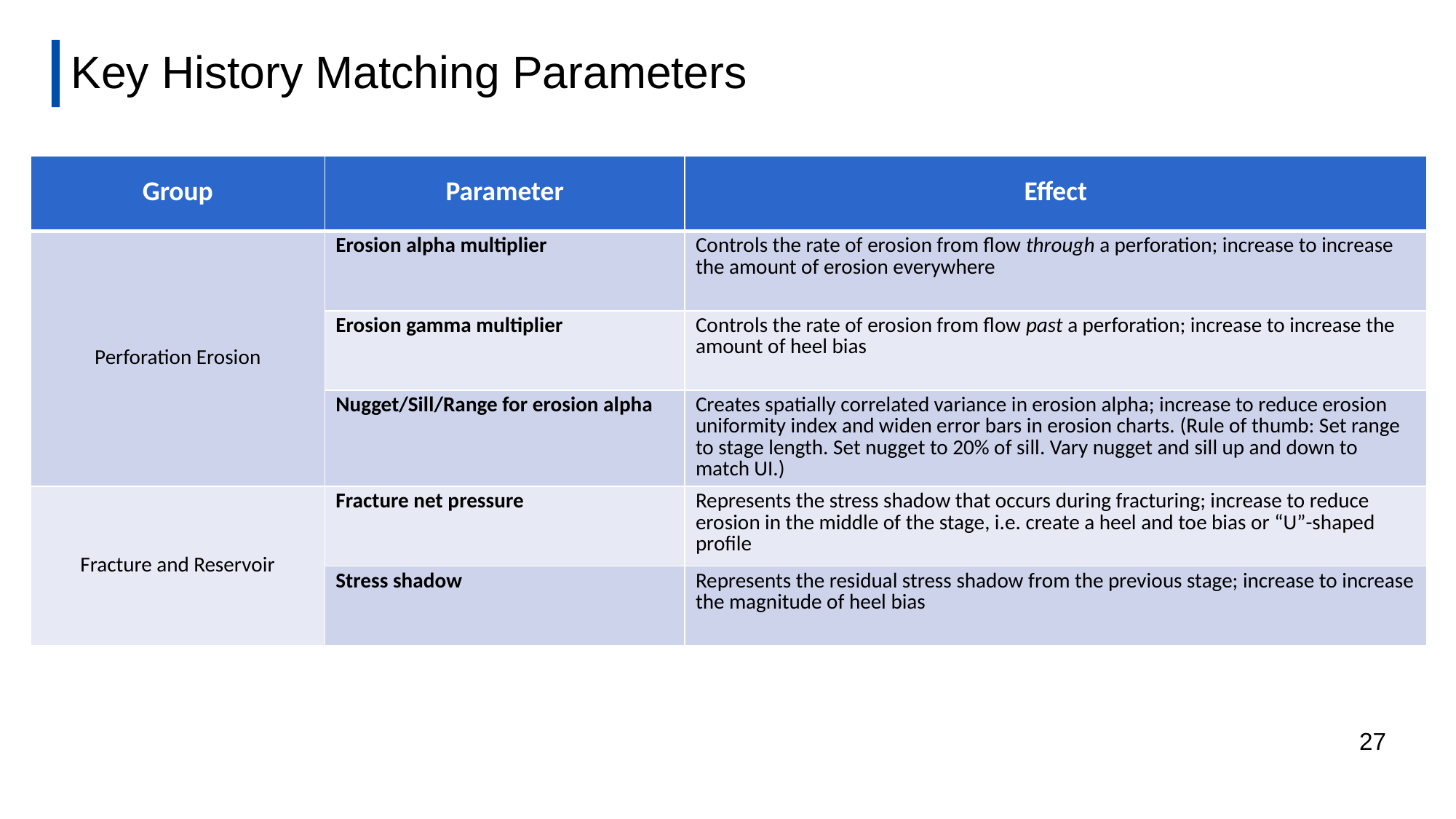

# Key History Matching Parameters
| Group | Parameter | Effect |
| --- | --- | --- |
| Perforation Erosion | Erosion alpha multiplier | Controls the rate of erosion from flow through a perforation; increase to increase the amount of erosion everywhere |
|  | Erosion gamma multiplier | Controls the rate of erosion from flow past a perforation; increase to increase the amount of heel bias |
|  | Nugget/Sill/Range for erosion alpha | Creates spatially correlated variance in erosion alpha; increase to reduce erosion uniformity index and widen error bars in erosion charts. (Rule of thumb: Set range to stage length. Set nugget to 20% of sill. Vary nugget and sill up and down to match UI.) |
| Fracture and Reservoir | Fracture net pressure | Represents the stress shadow that occurs during fracturing; increase to reduce erosion in the middle of the stage, i.e. create a heel and toe bias or “U”-shaped profile |
|  | Stress shadow | Represents the residual stress shadow from the previous stage; increase to increase the magnitude of heel bias |
27